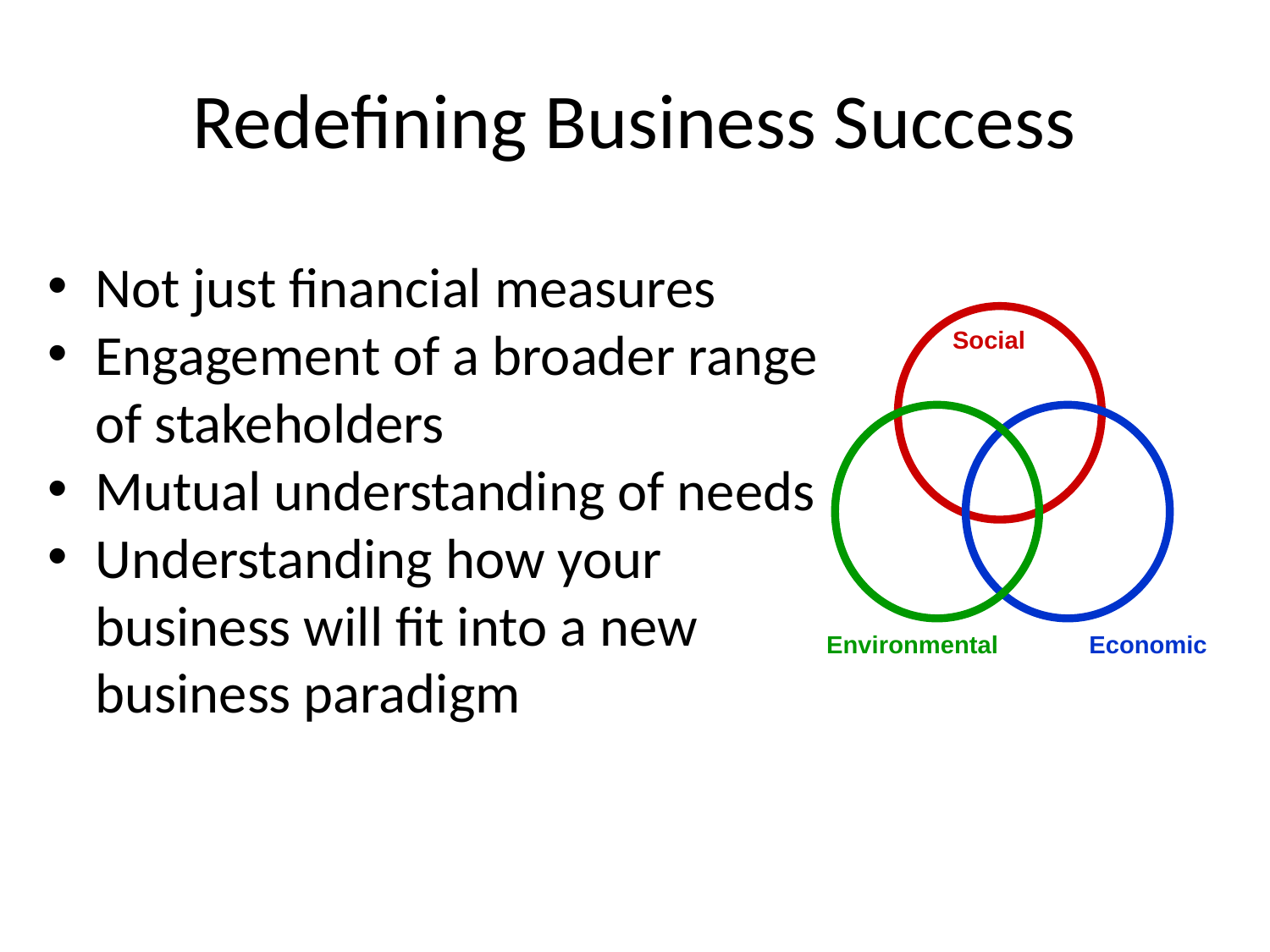

# Redefining Business Success
Not just financial measures
Engagement of a broader range of stakeholders
Mutual understanding of needs
Understanding how your business will fit into a new business paradigm

Social

Environmental
Economic